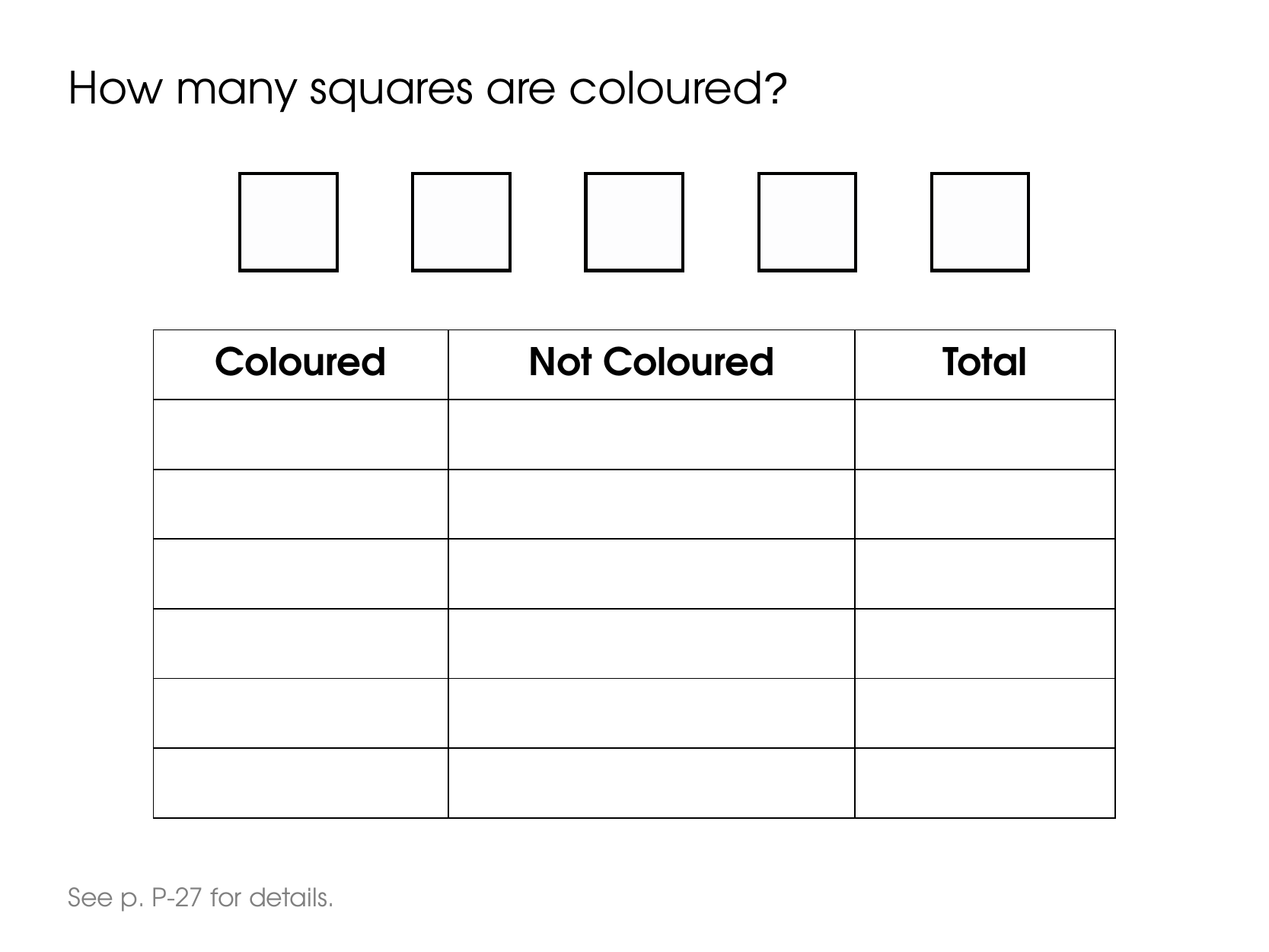

How many squares are coloured?

| Coloured | Not Coloured | Total |
| --- | --- | --- |
|  |  |  |
|  |  |  |
|  |  |  |
|  |  |  |
|  |  |  |
|  |  |  |
See p. P-27 for details.